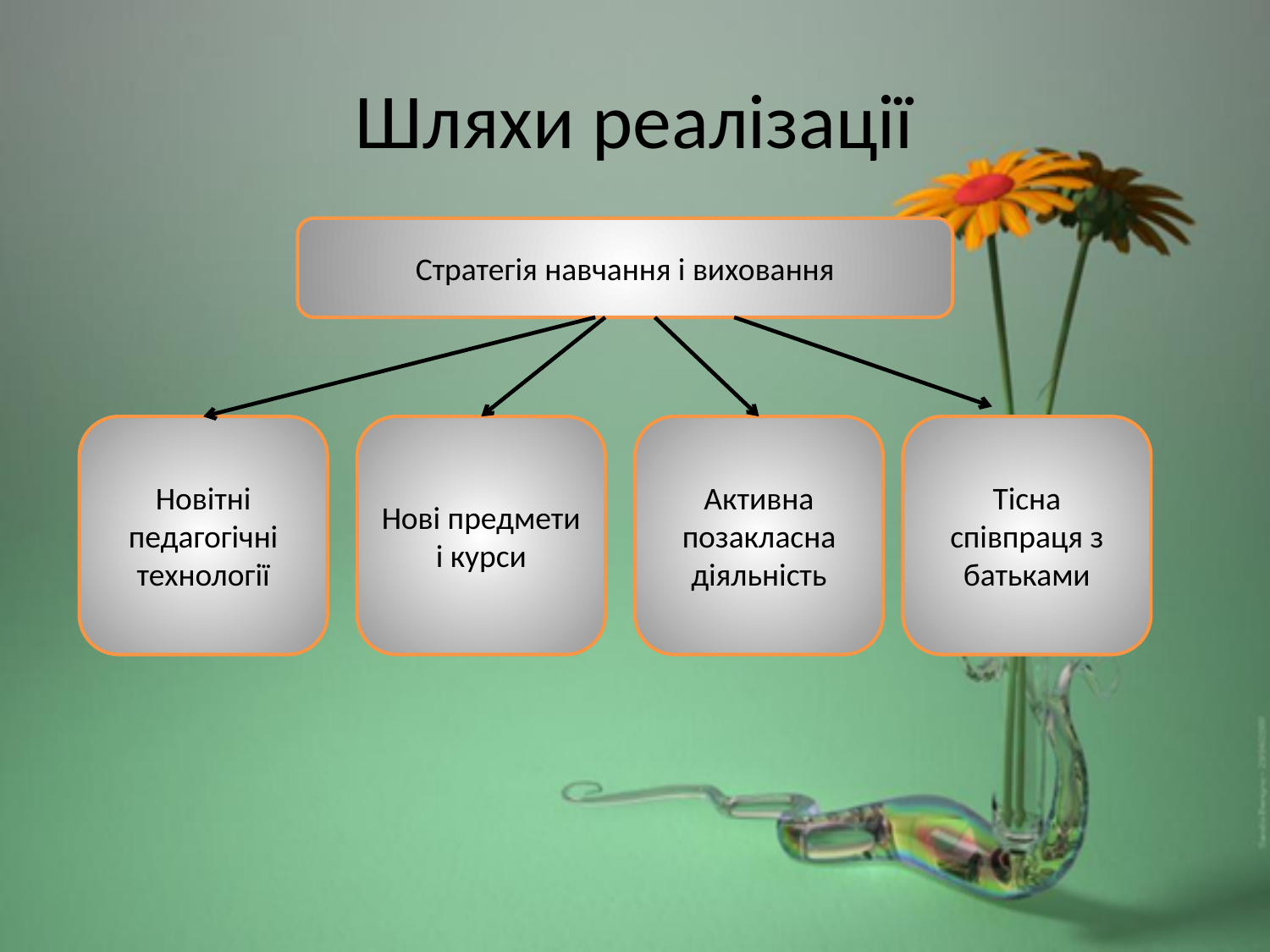

# Шляхи реалізації
Стратегія навчання і виховання
Новітні педагогічні технології
Нові предмети і курси
Активна позакласна діяльність
Тісна співпраця з батьками